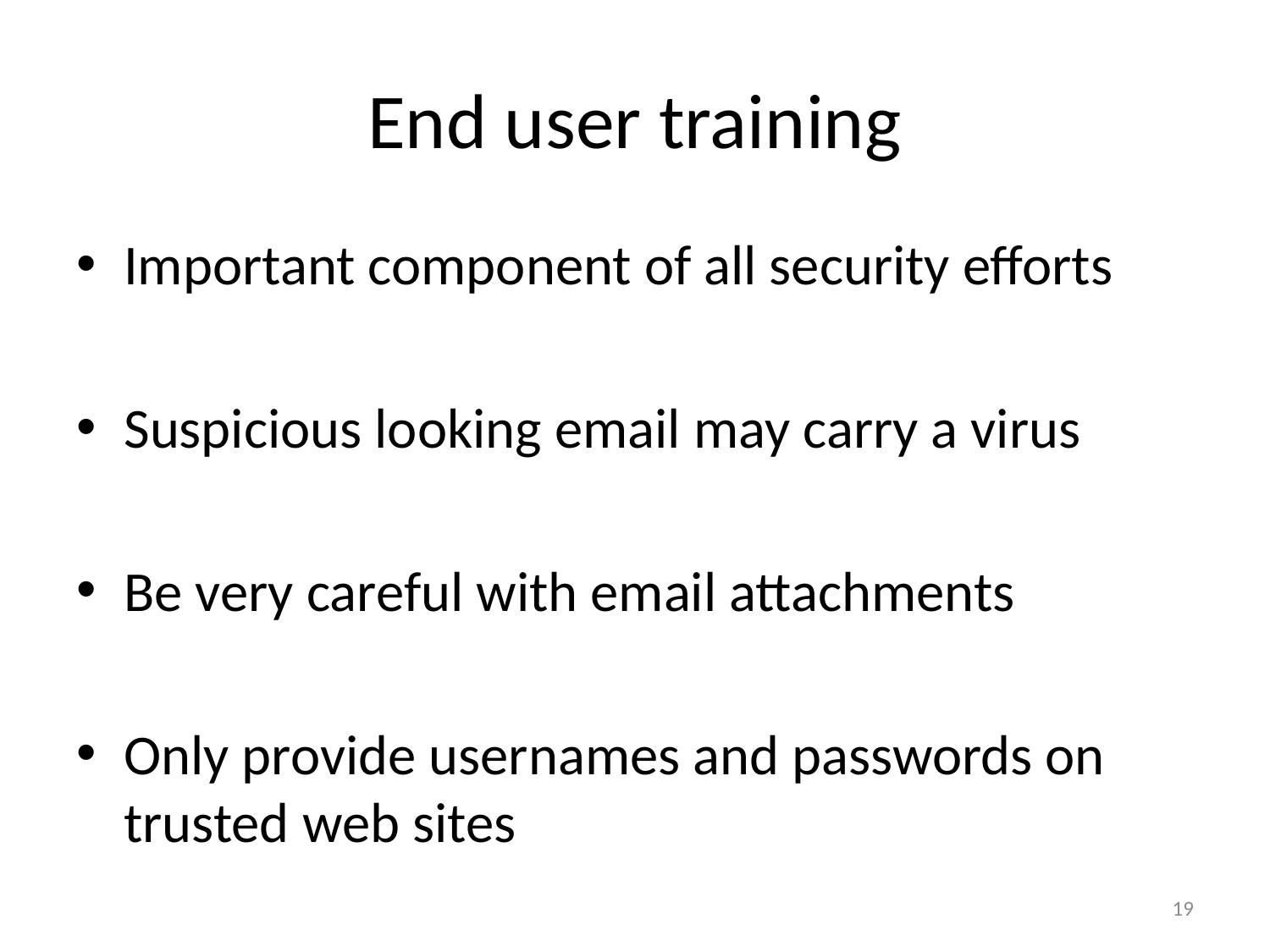

# End user training
Important component of all security efforts

Suspicious looking email may carry a virus

Be very careful with email attachments

Only provide usernames and passwords on trusted web sites
19